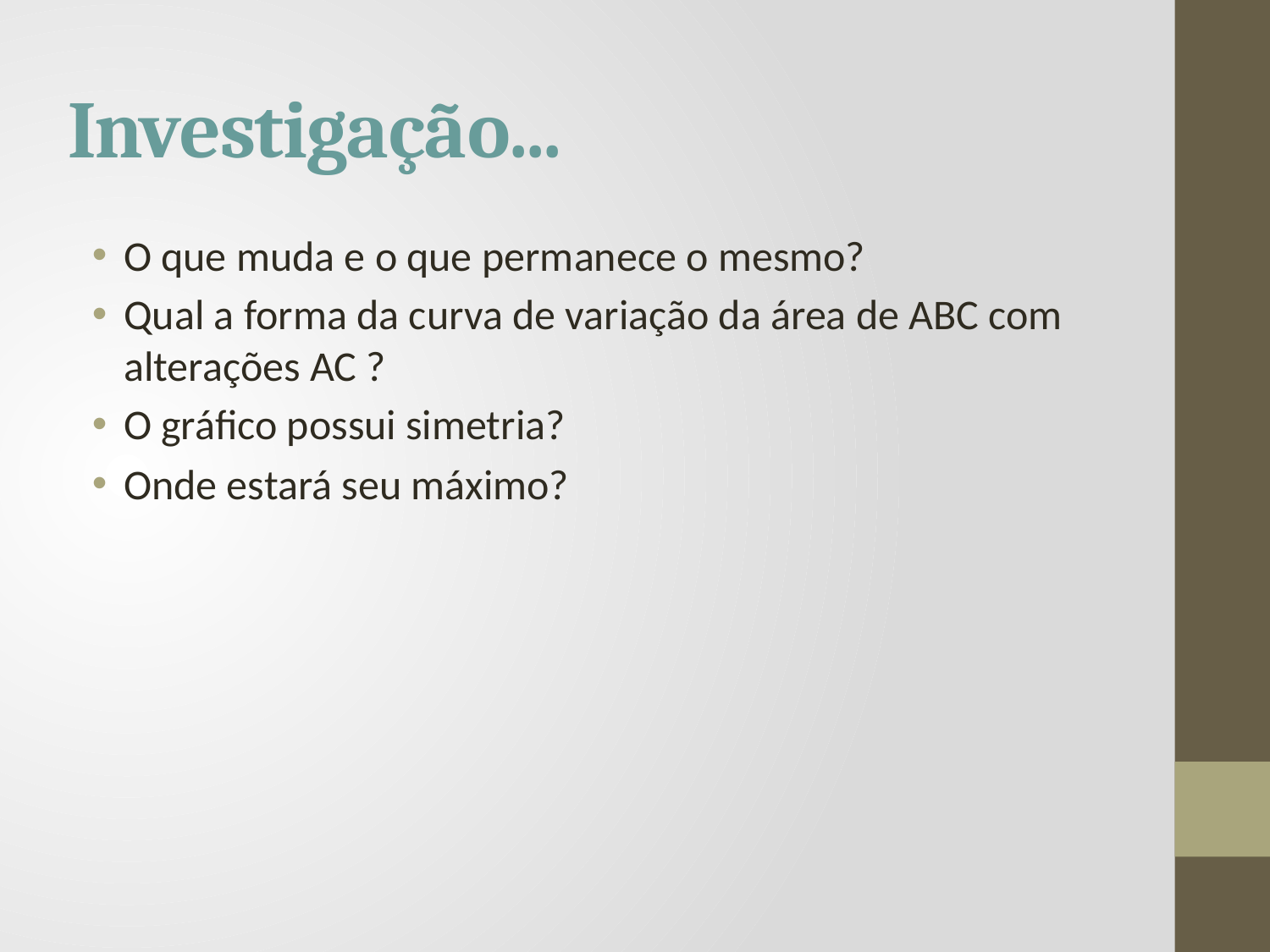

# Investigação...
O que muda e o que permanece o mesmo?
Qual a forma da curva de variação da área de ABC com alterações AC ?
O gráfico possui simetria?
Onde estará seu máximo?